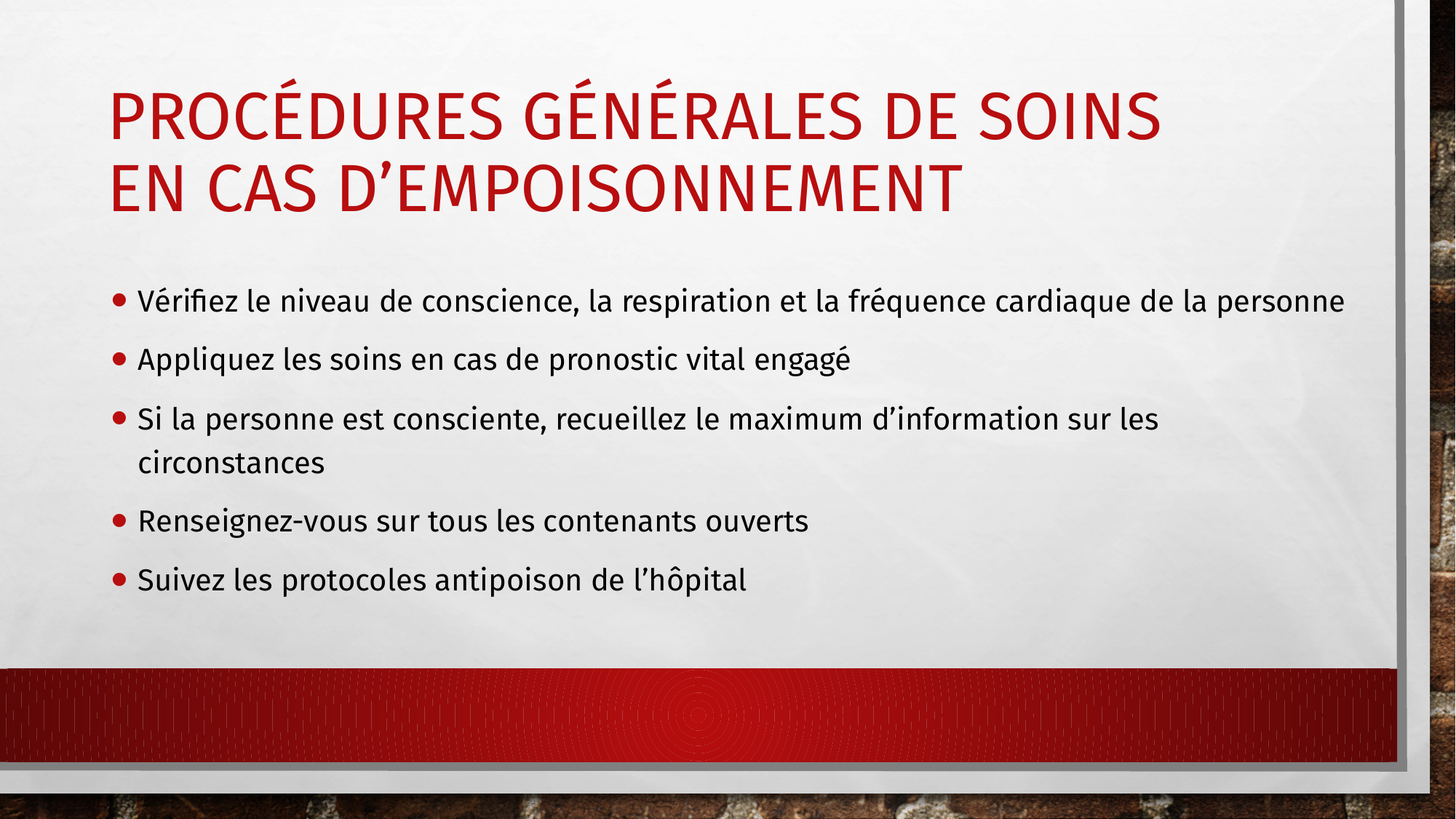

# Procédures générales de soins en cas d’empoisonnement
Vérifiez le niveau de conscience, la respiration et la fréquence cardiaque de la personne
Appliquez les soins en cas de pronostic vital engagé
Si la personne est consciente, recueillez le maximum d’information sur les circonstances
Renseignez-vous sur tous les contenants ouverts
Suivez les protocoles antipoison de l’hôpital